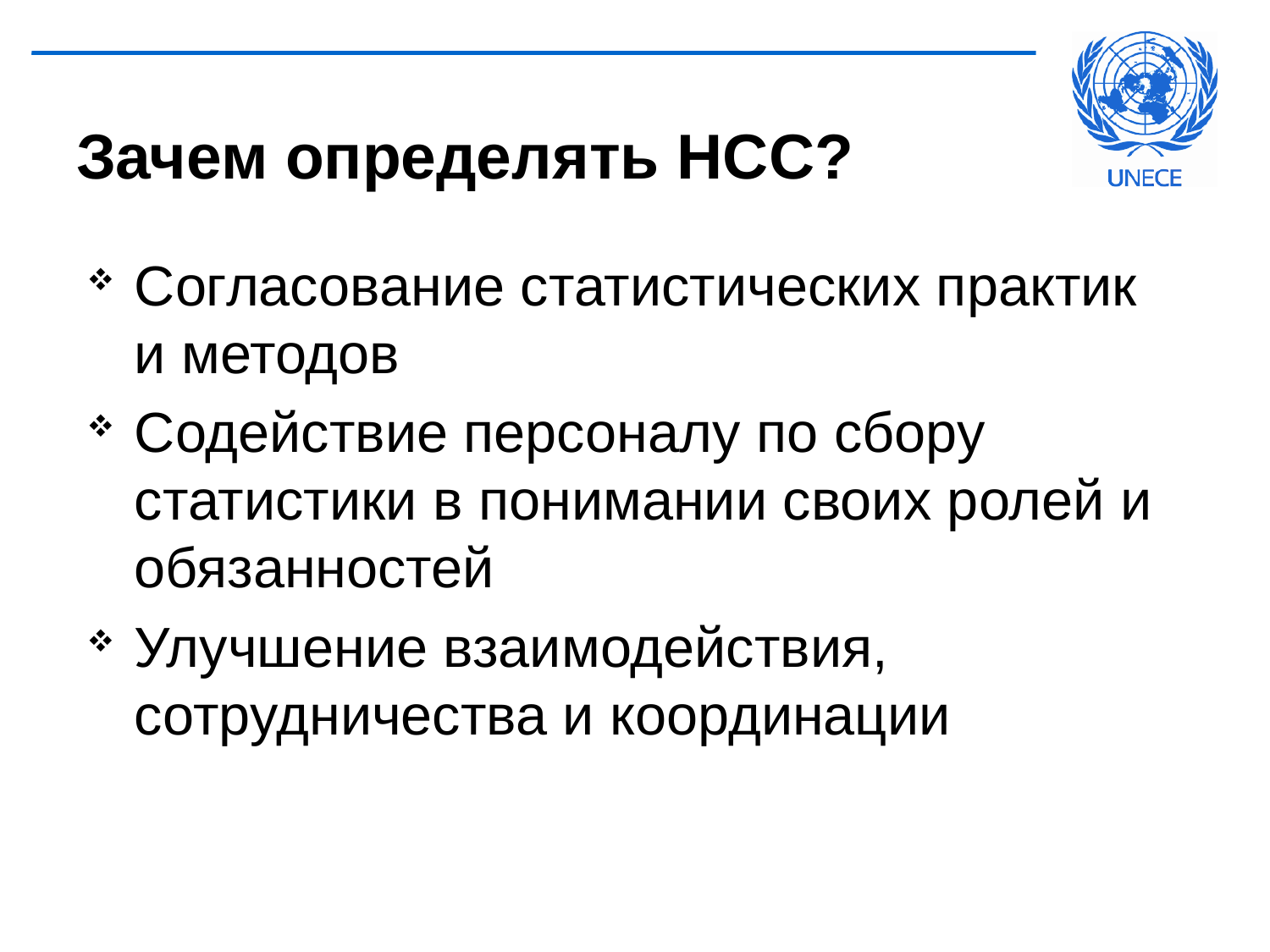

# Зачем определять НСС?
Согласование статистических практик и методов
Содействие персоналу по сбору статистики в понимании своих ролей и обязанностей
Улучшение взаимодействия, сотрудничества и координации